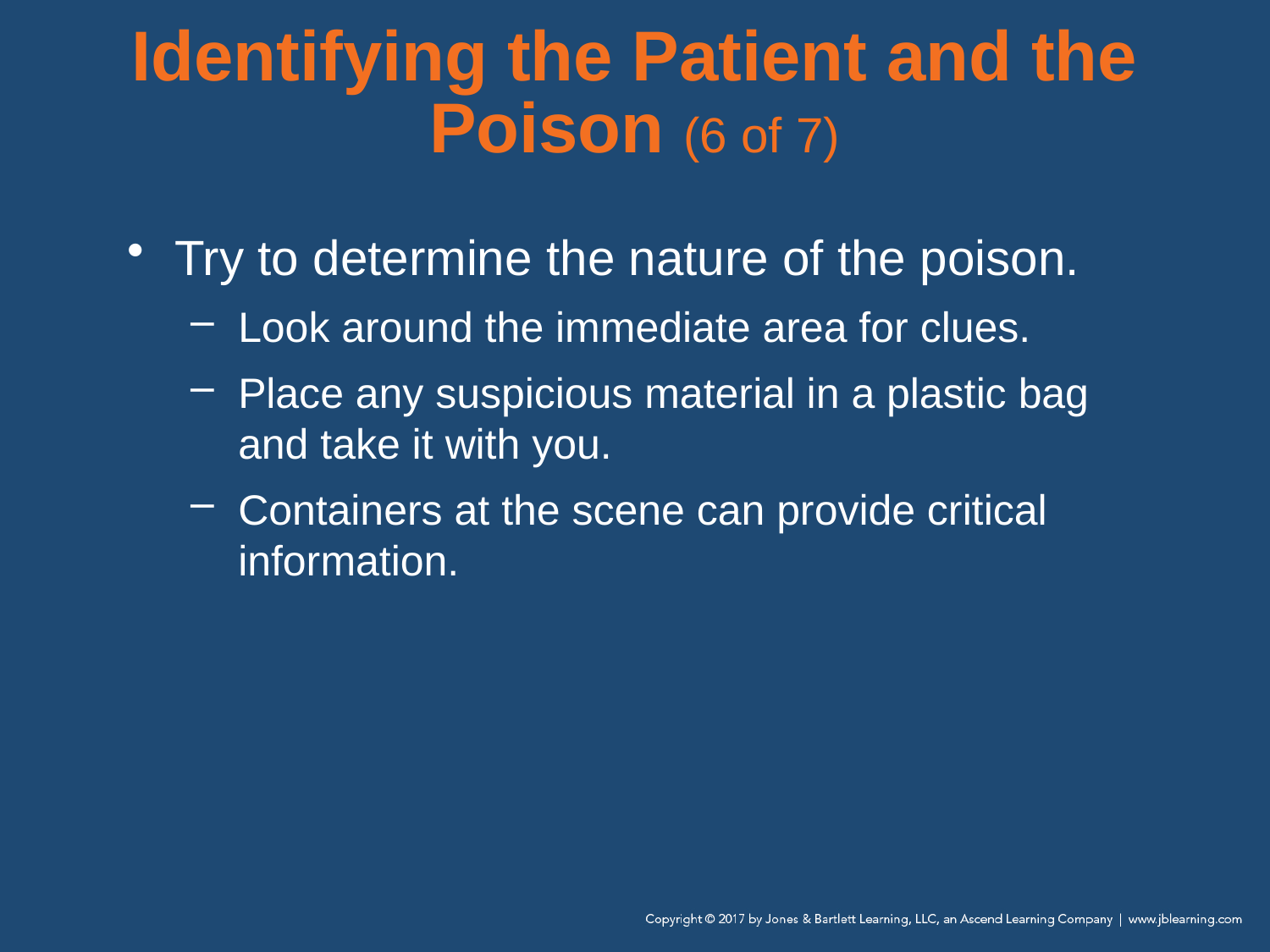

# Identifying the Patient and the Poison (6 of 7)
Try to determine the nature of the poison.
Look around the immediate area for clues.
Place any suspicious material in a plastic bag and take it with you.
Containers at the scene can provide critical information.